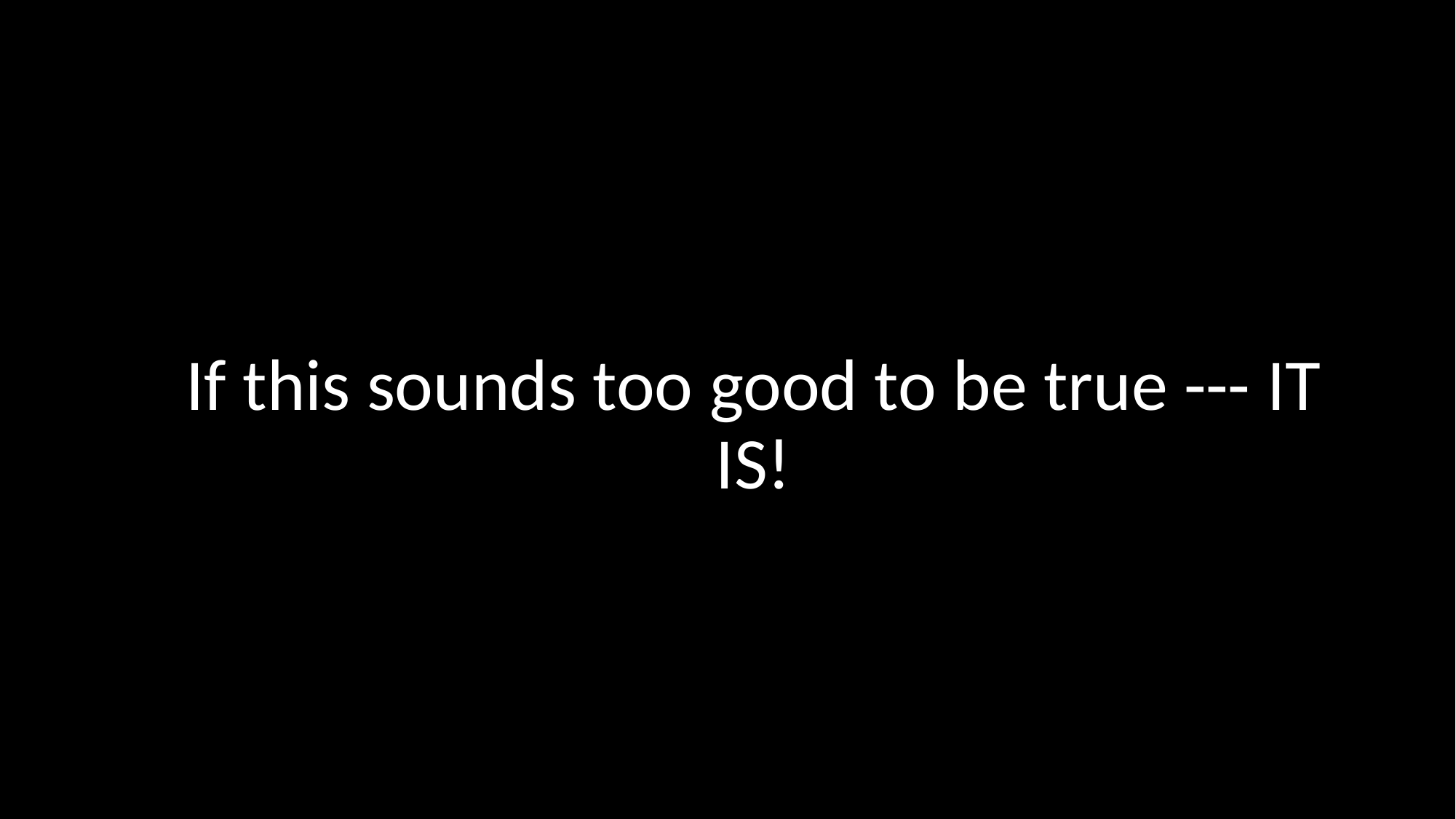

If this sounds too good to be true --- IT IS!